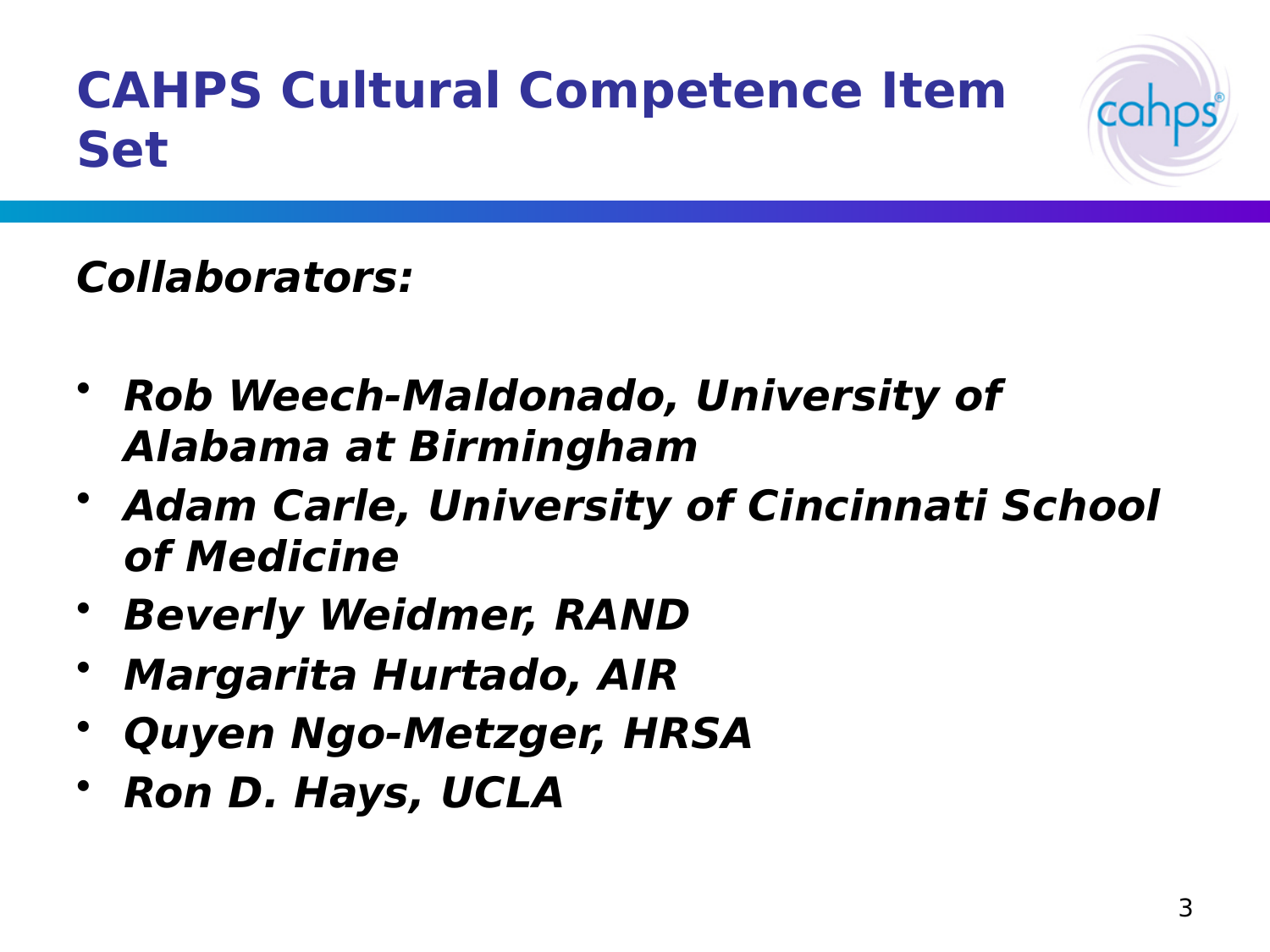

# CAHPS Cultural Competence Item Set
Collaborators:

Rob Weech-Maldonado, University of Alabama at Birmingham
Adam Carle, University of Cincinnati School of Medicine
Beverly Weidmer, RAND
Margarita Hurtado, AIR
Quyen Ngo-Metzger, HRSA
Ron D. Hays, UCLA

3